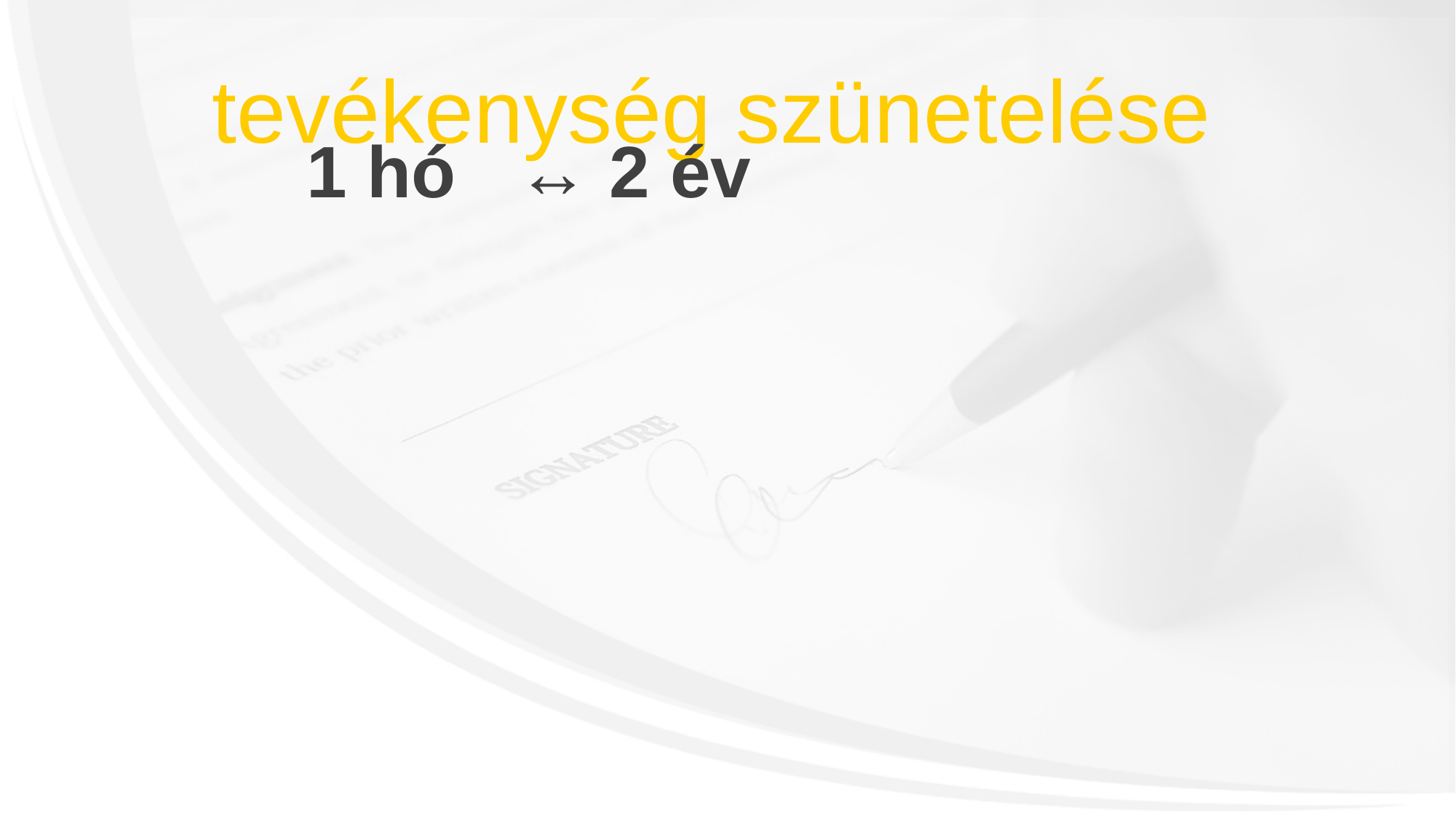

tevékenység szünetelése
1 hó   ↔ 2 év